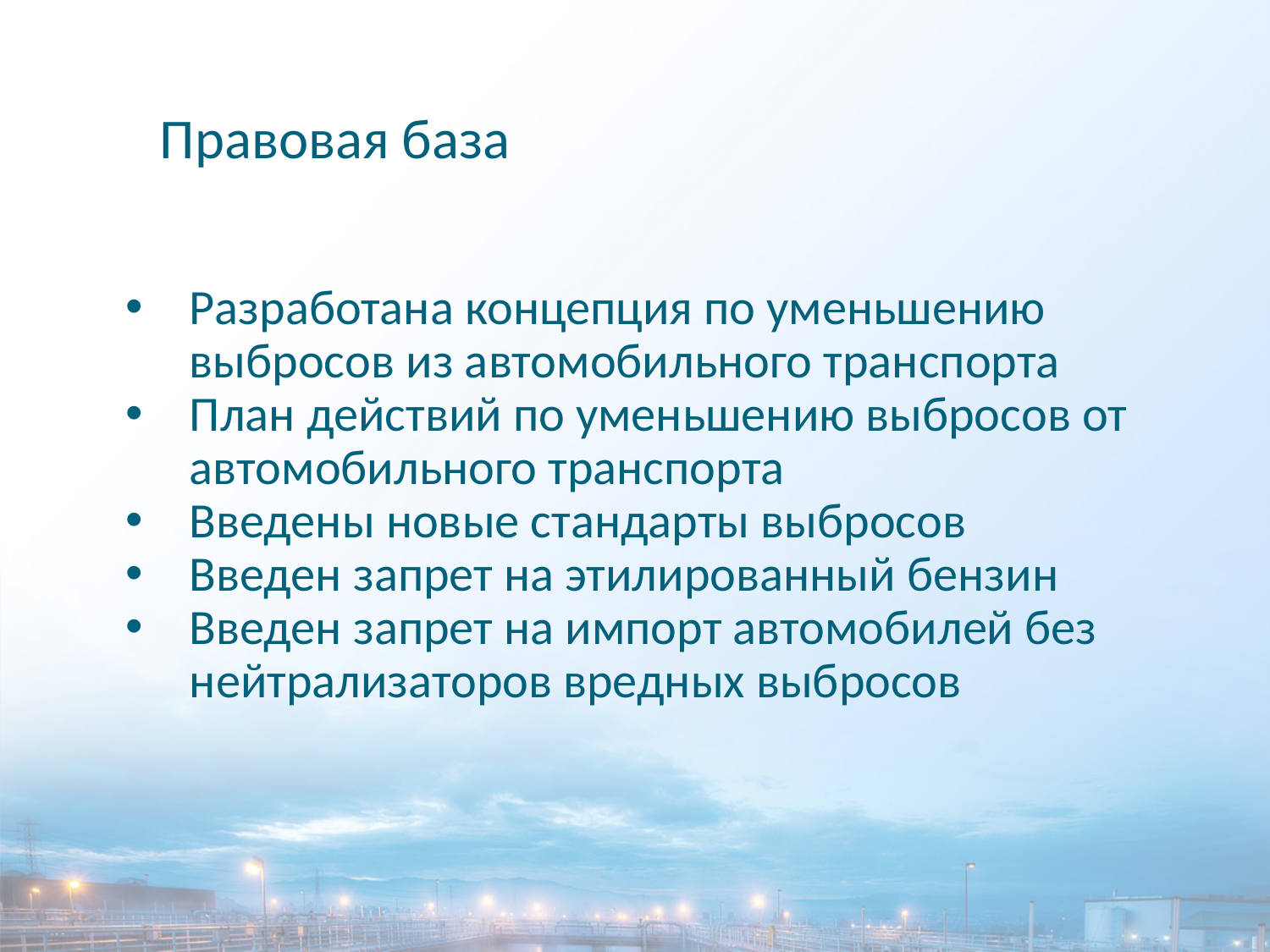

Правовая база
Разработана концепция по уменьшению выбросов из автомобильного транспорта
План действий по уменьшению выбросов от автомобильного транспорта
Введены новые стандарты выбросов
Введен запрет на этилированный бензин
Введен запрет на импорт автомобилей без нейтрализаторов вредных выбросов